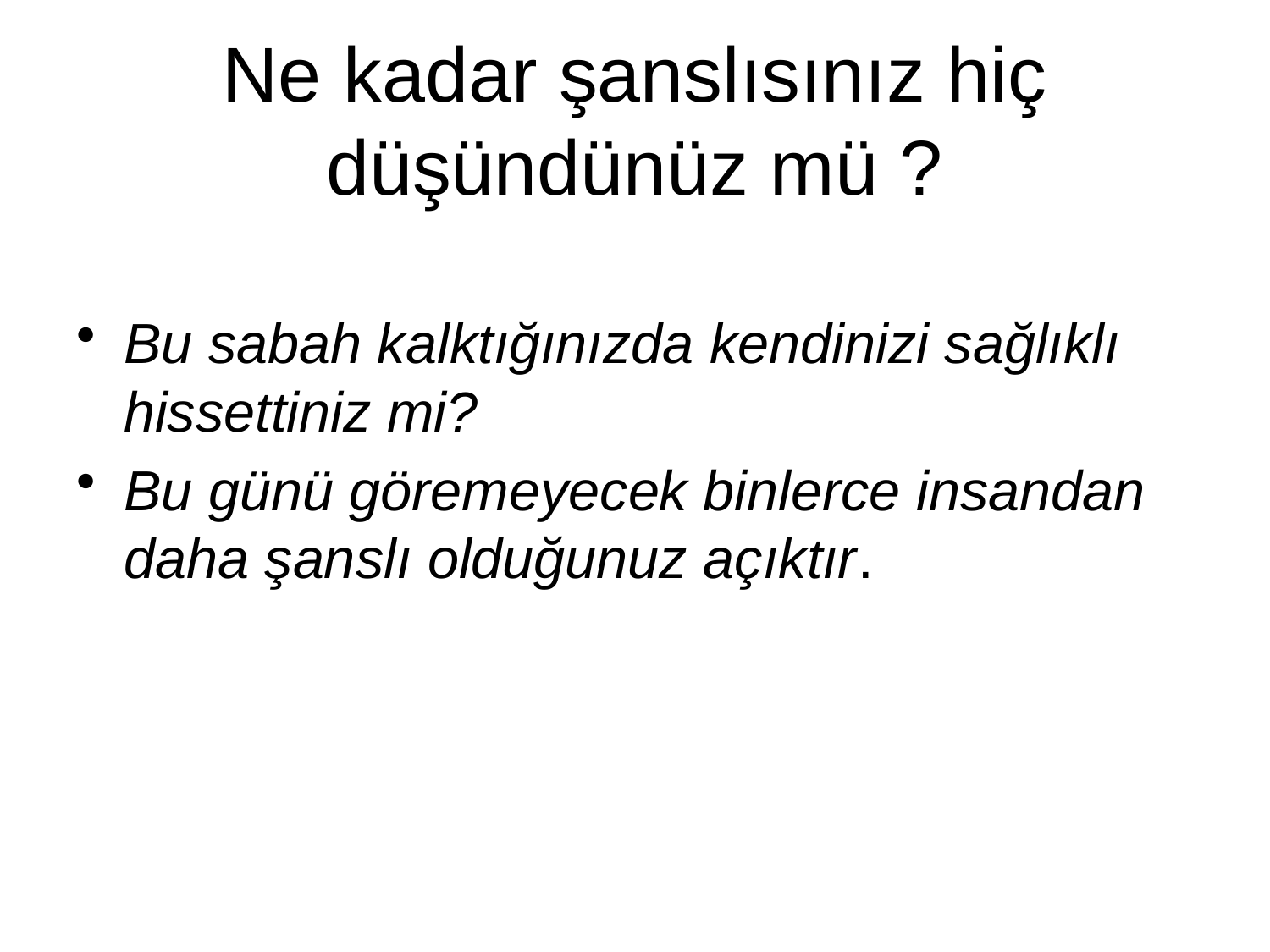

# Ne kadar şanslısınız hiç düşündünüz mü ?

Bu sabah kalktığınızda kendinizi sağlıklı hissettiniz mi?
Bu günü göremeyecek binlerce insandan daha şanslı olduğunuz açıktır.